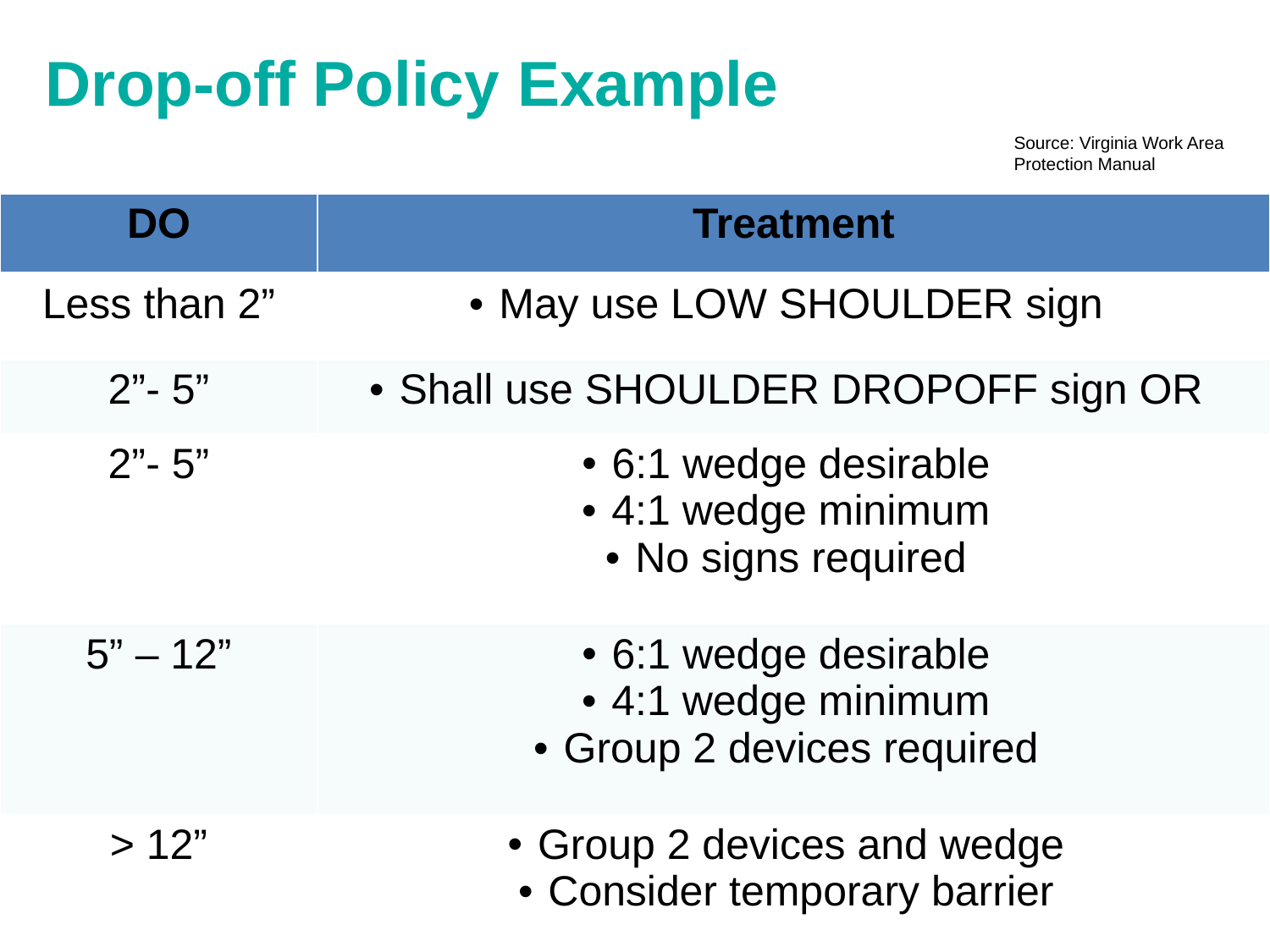

# Drop-off Policy Example
Source: Virginia Work Area Protection Manual
| DO | Treatment |
| --- | --- |
| Less than 2” | May use LOW SHOULDER sign |
| 2”- 5” | Shall use SHOULDER DROPOFF sign OR |
| 2”- 5” | 6:1 wedge desirable 4:1 wedge minimum No signs required |
| 5” – 12” | 6:1 wedge desirable 4:1 wedge minimum Group 2 devices required |
| > 12” | Group 2 devices and wedge Consider temporary barrier |